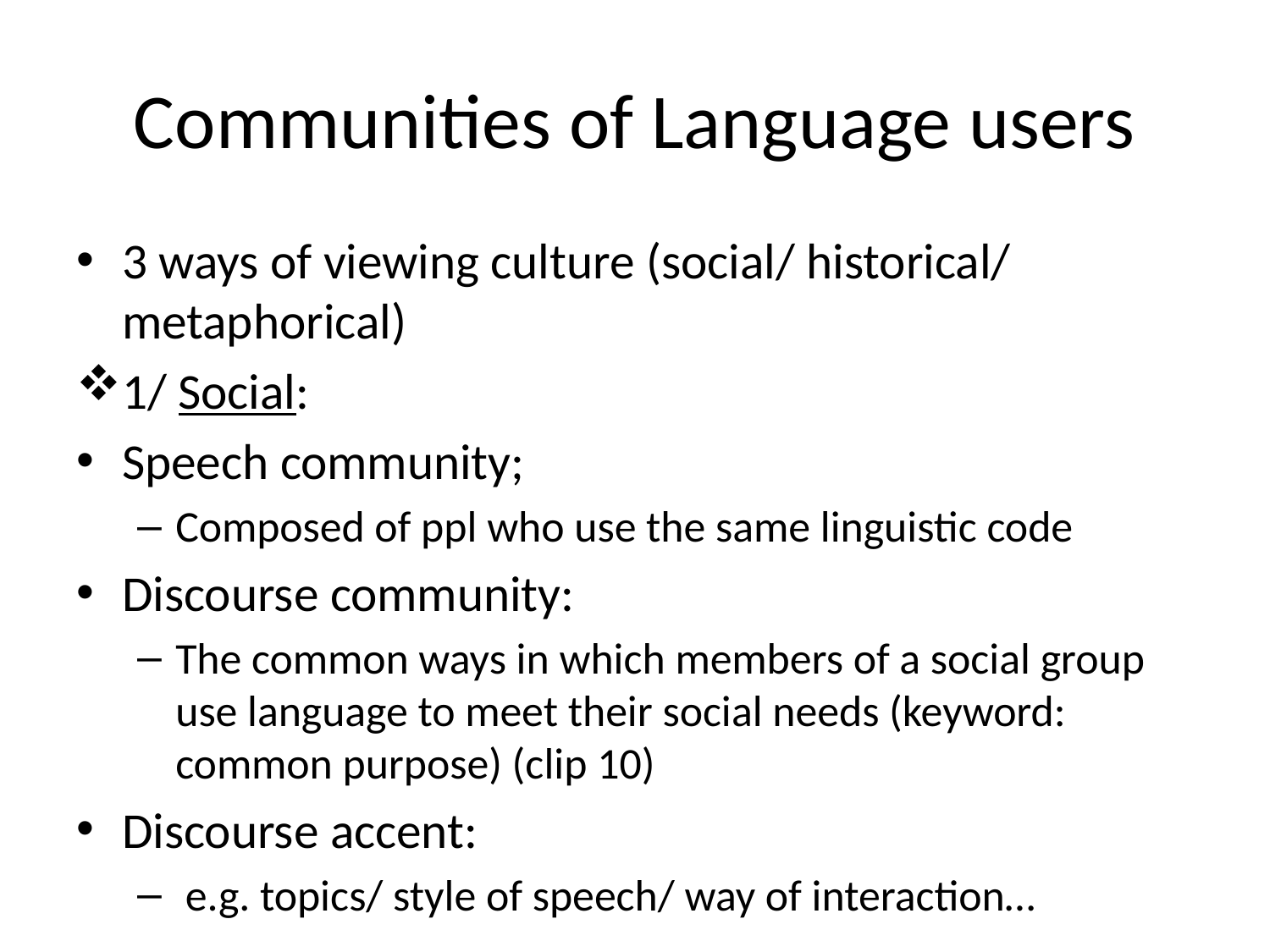

# Communities of Language users
3 ways of viewing culture (social/ historical/ metaphorical)
1/ Social:
Speech community;
Composed of ppl who use the same linguistic code
Discourse community:
The common ways in which members of a social group use language to meet their social needs (keyword: common purpose) (clip 10)
Discourse accent:
 e.g. topics/ style of speech/ way of interaction…